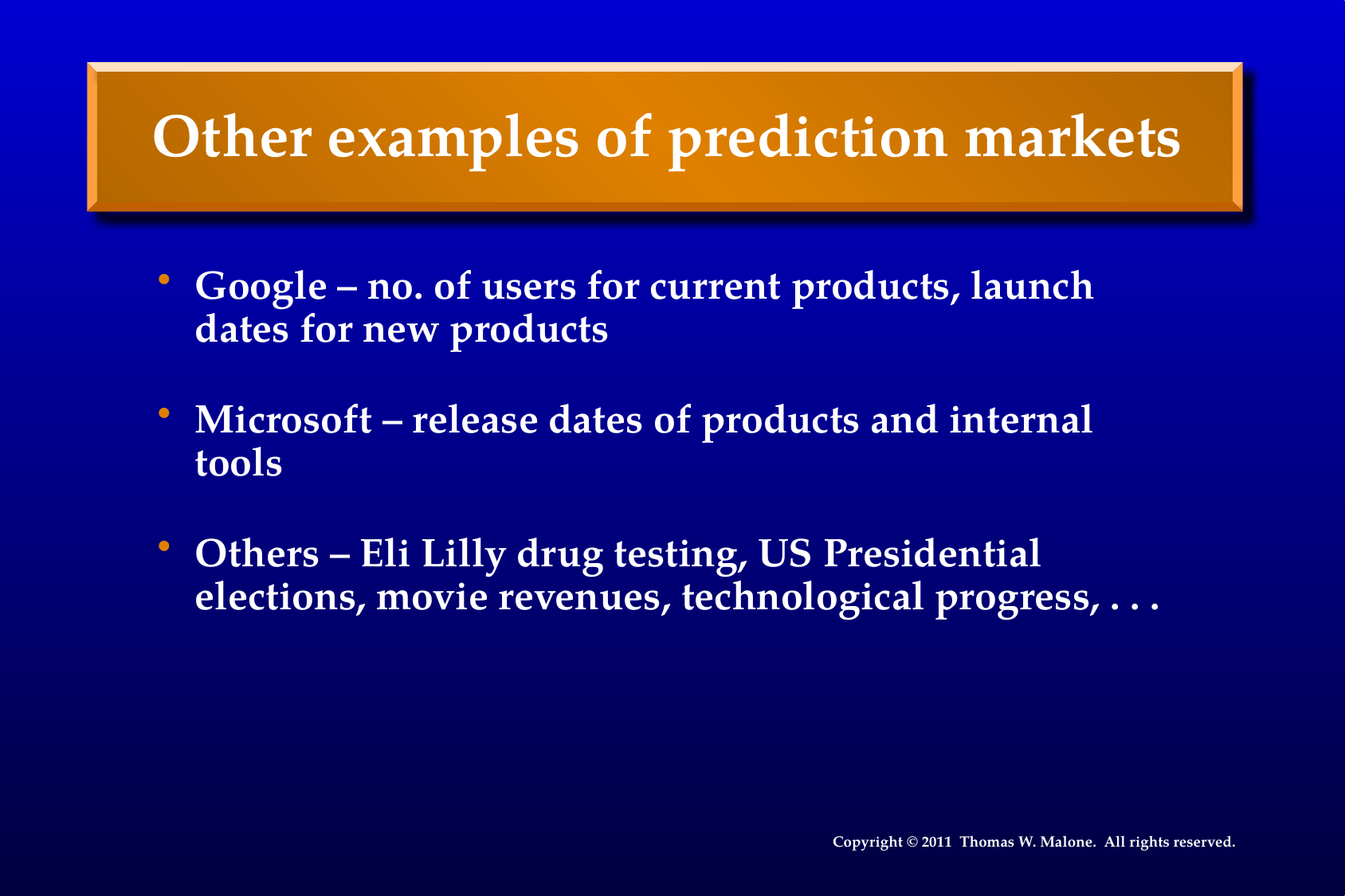

# Other examples of prediction markets
Google – no. of users for current products, launch dates for new products
Microsoft – release dates of products and internal tools
Others – Eli Lilly drug testing, US Presidential elections, movie revenues, technological progress, . . .